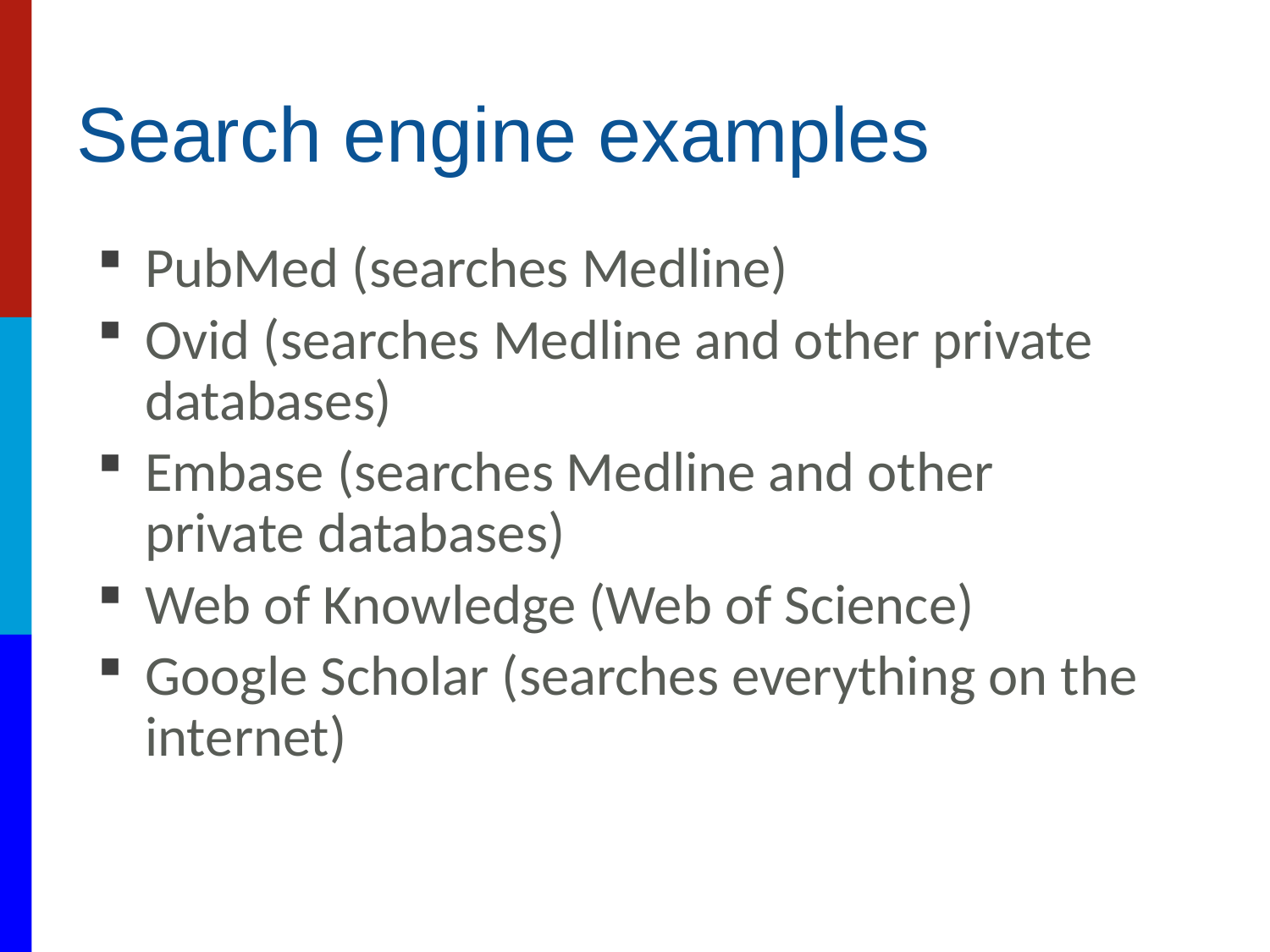

# Search engine examples
PubMed (searches Medline)
Ovid (searches Medline and other private databases)
Embase (searches Medline and other private databases)
Web of Knowledge (Web of Science)
Google Scholar (searches everything on the internet)